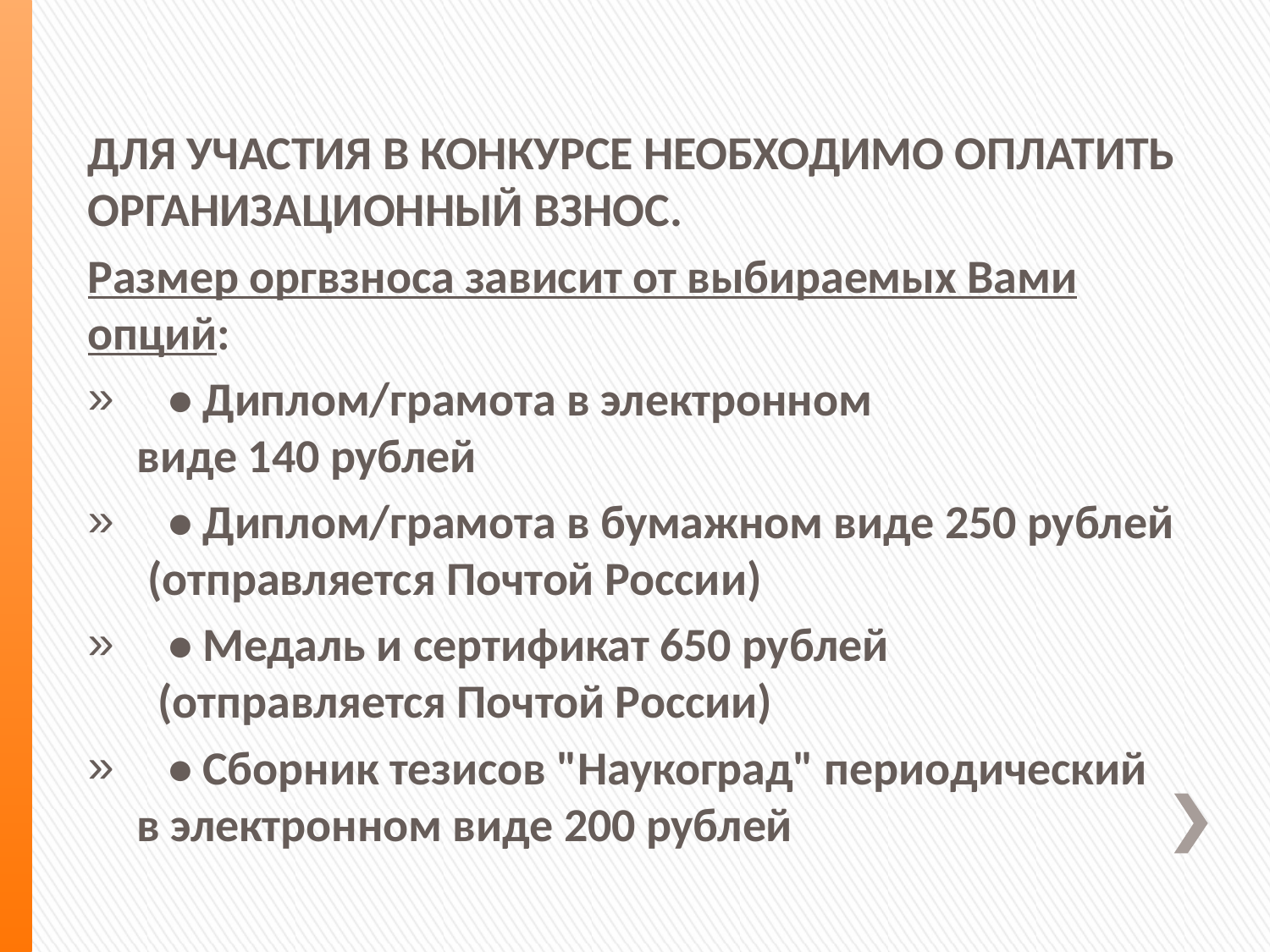

ДЛЯ УЧАСТИЯ В КОНКУРСЕ НЕОБХОДИМО ОПЛАТИТЬ ОРГАНИЗАЦИОННЫЙ ВЗНОС.
Размер оргвзноса зависит от выбираемых Вами опций:
   • Диплом/грамота в электронном виде 140 рублей
   • Диплом/грамота в бумажном виде 250 рублей  (отправляется Почтой России)
   • Медаль и сертификат 650 рублей   (отправляется Почтой России)
   • Сборник тезисов "Наукоград" периодический в электронном виде 200 рублей

#